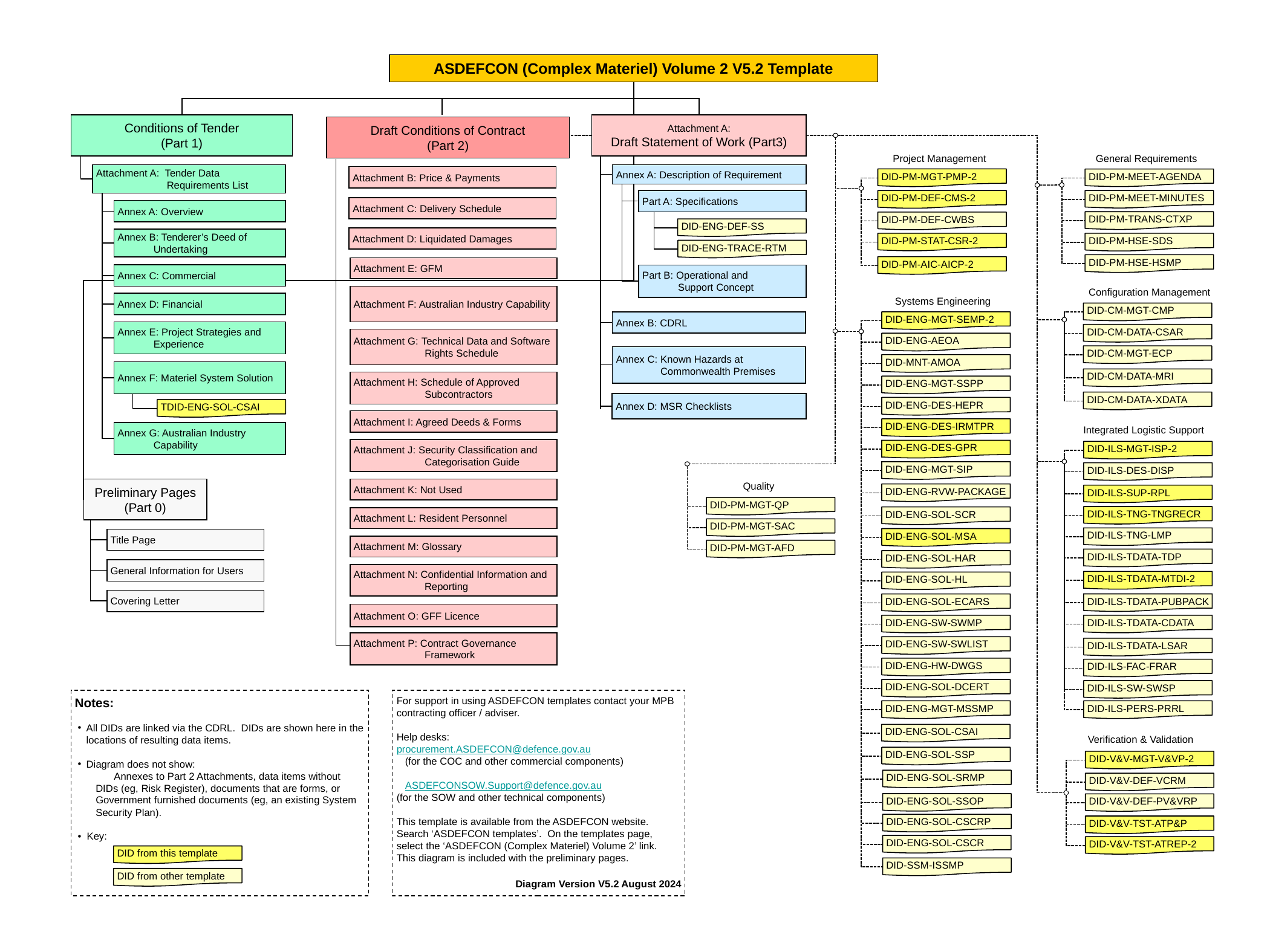

ASDEFCON (Complex Materiel) Volume 2 V5.2 Template
Conditions of Tender
(Part 1)
Attachment A:
Draft Statement of Work (Part3)
Draft Conditions of Contract
(Part 2)

Project Management
General Requirements

Attachment A:  Tender Data Requirements List
Annex A: Description of Requirement
Attachment B: Price & Payments
DID-PM-MGT-PMP-2
DID-PM-MEET-AGENDA

Part A: Specifications
DID-PM-DEF-CMS-2
DID-PM-MEET-MINUTES
Attachment C: Delivery Schedule
Annex A: Overview

DID-PM-TRANS-CTXP
DID-PM-DEF-CWBS
DID-ENG-DEF-SS
Attachment D: Liquidated Damages
Annex B: Tenderer’s Deed of Undertaking
DID-PM-STAT-CSR-2
DID-PM-HSE-SDS
DID-ENG-TRACE-RTM
DID-PM-HSE-HSMP
DID-PM-AIC-AICP-2
Attachment E: GFM
Annex C: Commercial
Part B: Operational and
Support Concept
Configuration Management
Attachment F: Australian Industry Capability
Systems Engineering
Annex D: Financial
DID-CM-MGT-CMP

DID-ENG-MGT-SEMP-2
Annex B: CDRL

Annex E: Project Strategies and Experience
DID-CM-DATA-CSAR

Attachment G: Technical Data and Software Rights Schedule

DID-ENG-AEOA
DID-CM-MGT-ECP
Annex C: Known Hazards at Commonwealth Premises
DID-MNT-AMOA
Annex F: Materiel System Solution
DID-CM-DATA-MRI
Attachment H: Schedule of Approved Subcontractors
DID-ENG-MGT-SSPP

DID-CM-DATA-XDATA
Annex D: MSR Checklists
DID-ENG-DES-HEPR
TDID-ENG-SOL-CSAI
Attachment I: Agreed Deeds & Forms
DID-ENG-DES-IRMTPR
Integrated Logistic Support
Annex G: Australian Industry Capability
Attachment J: Security Classification and Categorisation Guide
DID-ENG-DES-GPR
DID-ILS-MGT-ISP-2

DID-ENG-MGT-SIP

DID-ILS-DES-DISP
Quality
Attachment K: Not Used
Preliminary Pages
(Part 0)
DID-ENG-RVW-PACKAGE
DID-ILS-SUP-RPL
DID-PM-MGT-QP
DID-ILS-TNG-TNGRECR
DID-ENG-SOL-SCR
Attachment L: Resident Personnel

DID-PM-MGT-SAC
DID-ILS-TNG-LMP
DID-ENG-SOL-MSA
Title Page
Attachment M: Glossary
DID-PM-MGT-AFD
DID-ILS-TDATA-TDP
DID-ENG-SOL-HAR
General Information for Users
Attachment N: Confidential Information and Reporting
DID-ILS-TDATA-MTDI-2
DID-ENG-SOL-HL
Covering Letter
DID-ILS-TDATA-PUBPACK
DID-ENG-SOL-ECARS
Attachment O: GFF Licence
DID-ILS-TDATA-CDATA
DID-ENG-SW-SWMP
Attachment P: Contract Governance Framework
DID-ENG-SW-SWLIST
DID-ILS-TDATA-LSAR
DID-ENG-HW-DWGS
DID-ILS-FAC-FRAR
DID-ENG-SOL-DCERT
DID-ILS-SW-SWSP
Notes:
For support in using ASDEFCON templates contact your MPB contracting officer / adviser.

Help desks:	procurement.ASDEFCON@defence.gov.au
	(for the COC and other commercial components)

	ASDEFCONSOW.Support@defence.gov.au	(for the SOW and other technical components)

This template is available from the ASDEFCON website.  Search ‘ASDEFCON templates’.  On the templates page, select the ‘ASDEFCON (Complex Materiel) Volume 2’ link.
This diagram is included with the preliminary pages.
DID-ILS-PERS-PRRL
DID-ENG-MGT-MSSMP
All DIDs are linked via the CDRL.  DIDs are shown here in the locations of resulting data items.

Diagram does not show:
	Annexes to Part 2 Attachments, data items without DIDs (eg, Risk Register), documents that are forms, or Government furnished documents (eg, an existing System Security Plan).

Key:
DID-ENG-SOL-CSAI
Verification & Validation
DID-ENG-SOL-SSP
DID-V&V-MGT-V&VP-2
DID-ENG-SOL-SRMP
DID-V&V-DEF-VCRM
0
DID-ENG-SOL-SSOP
DID-V&V-DEF-PV&VRP
DID-ENG-SOL-CSCRP
DID-V&V-TST-ATP&P
DID-ENG-SOL-CSCR
DID-V&V-TST-ATREP-2
DID from this template
DID-SSM-ISSMP
DID from other template
Diagram Version V5.2 August 2024